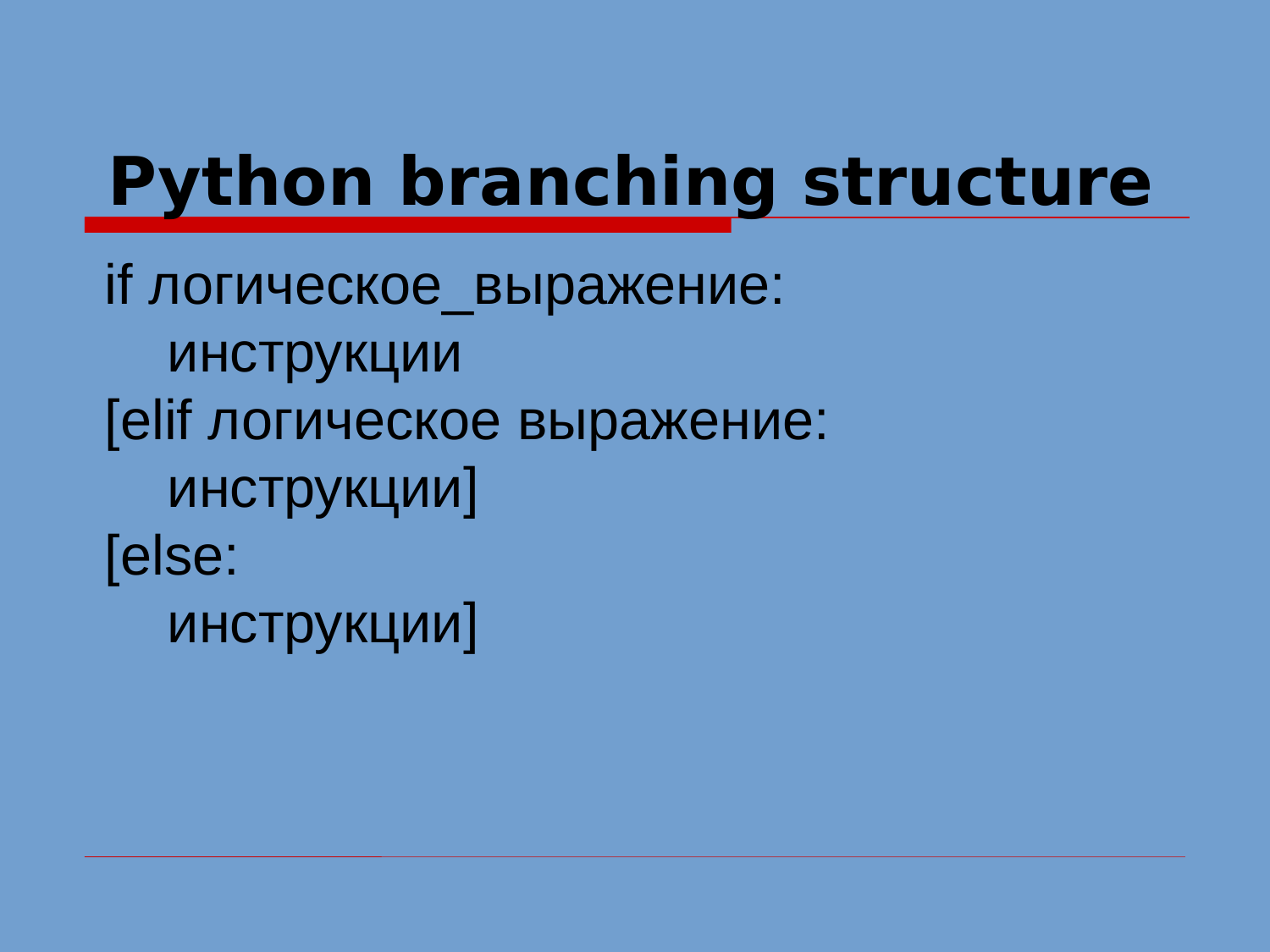

Python branching structure
if логическое_выражение:
    инструкции
[elif логическое выражение:
    инструкции]
[else:
    инструкции]